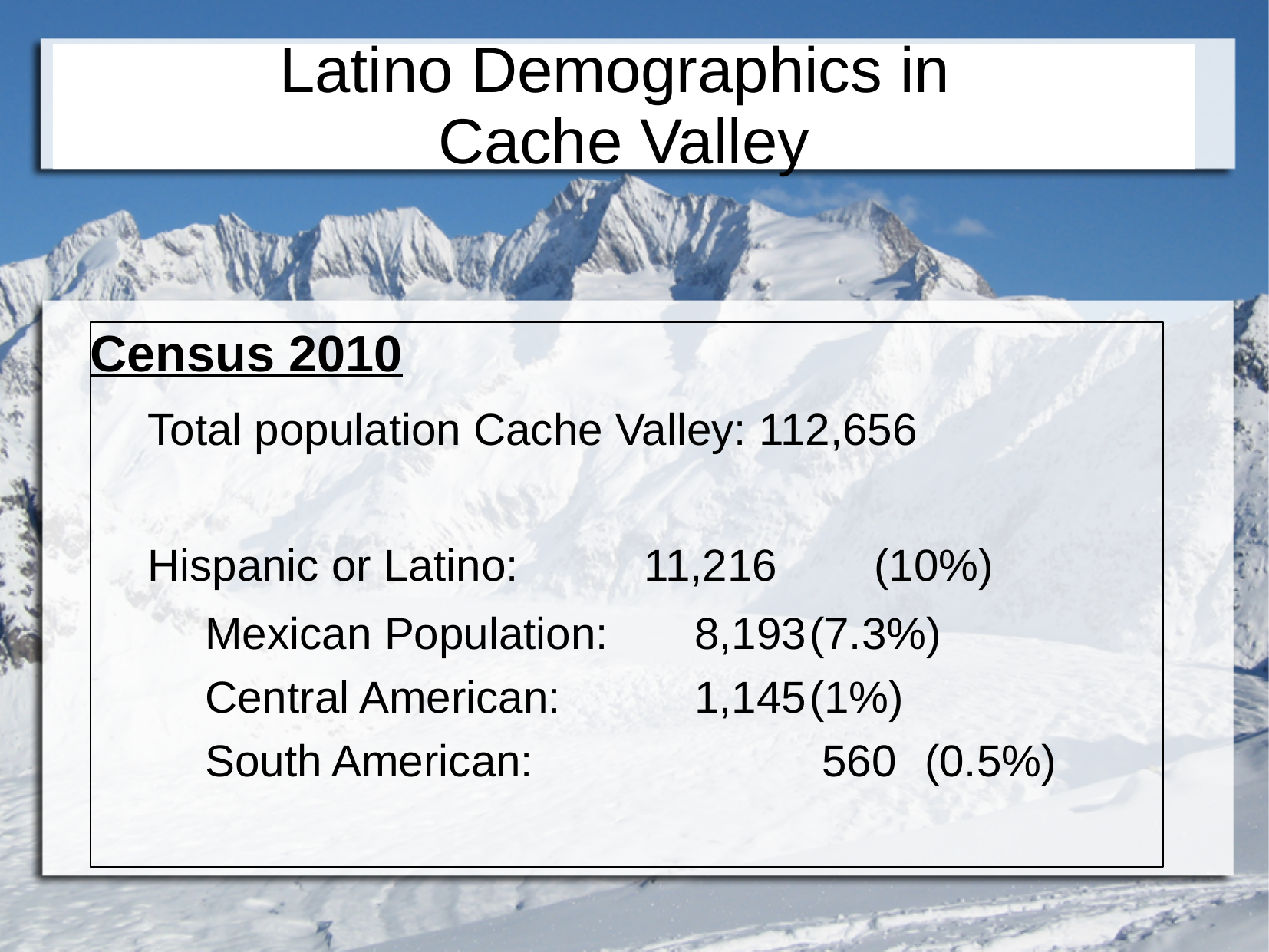

# Latino Demographics in Cache Valley
Census 2010
Total population Cache Valley:	112,656

Hispanic or Latino:		11,216	(10%)
Mexican Population:	8,193	(7.3%)
Central American:		1,145	(1%)
South American:		    	 560	(0.5%)